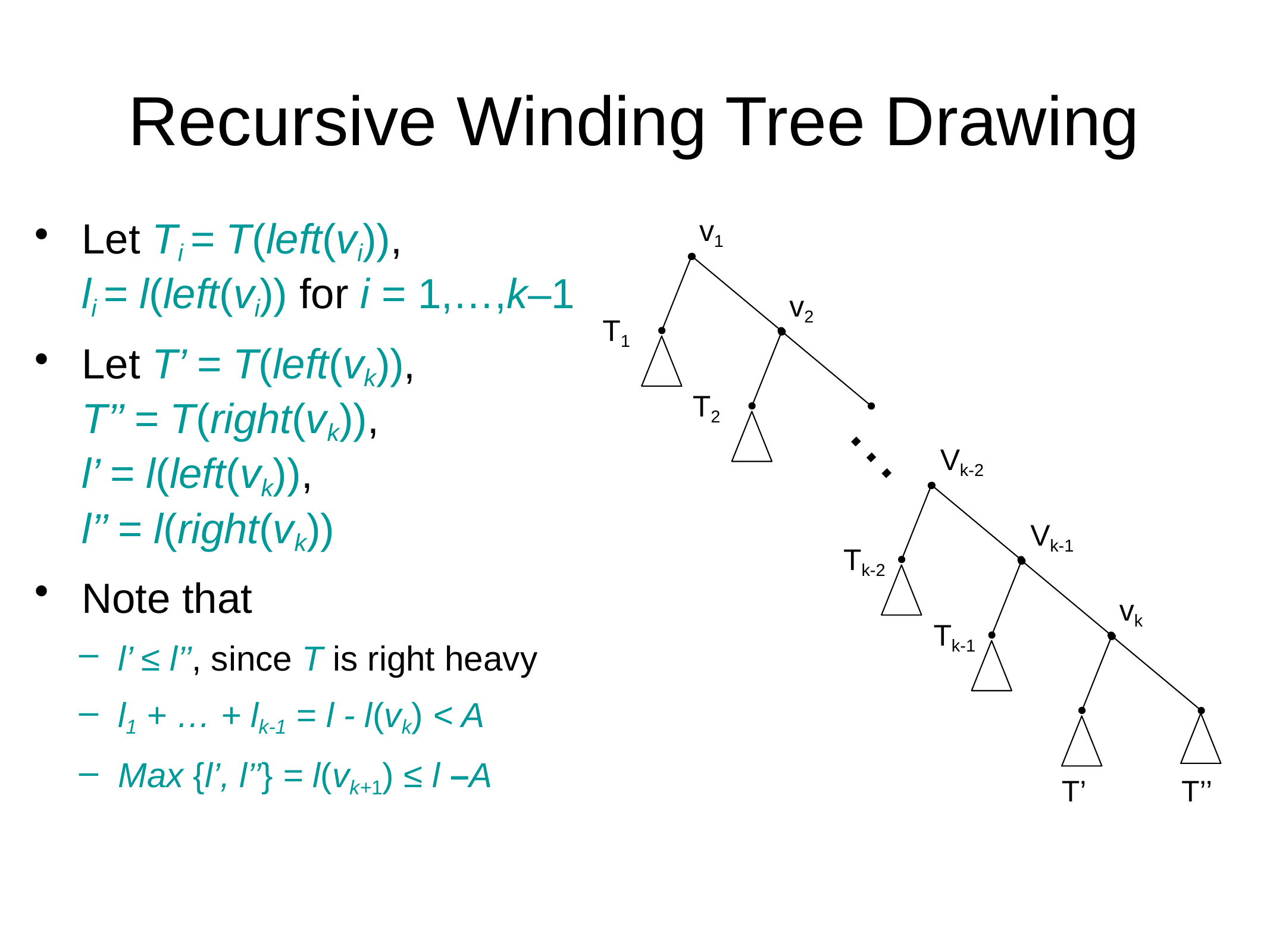

Recursive Winding Tree Drawing
Let Ti = T(left(vi)),
li = l(left(vi)) for i = 1,…,k–1
Let T’ = T(left(vk)),
T’’ = T(right(vk)),
l’ = l(left(vk)),
l’’ = l(right(vk))
Note that
l’ ≤ l’’, since T is right heavy
l1 + … + lk-1 = l - l(vk) < A
Max {l’, l’’} = l(vk+1) ≤ l –A
v1

T1

v2

T2

…
Vk-2

Tk-2

Vk-1

Tk-1

vk

T’
T’’
49